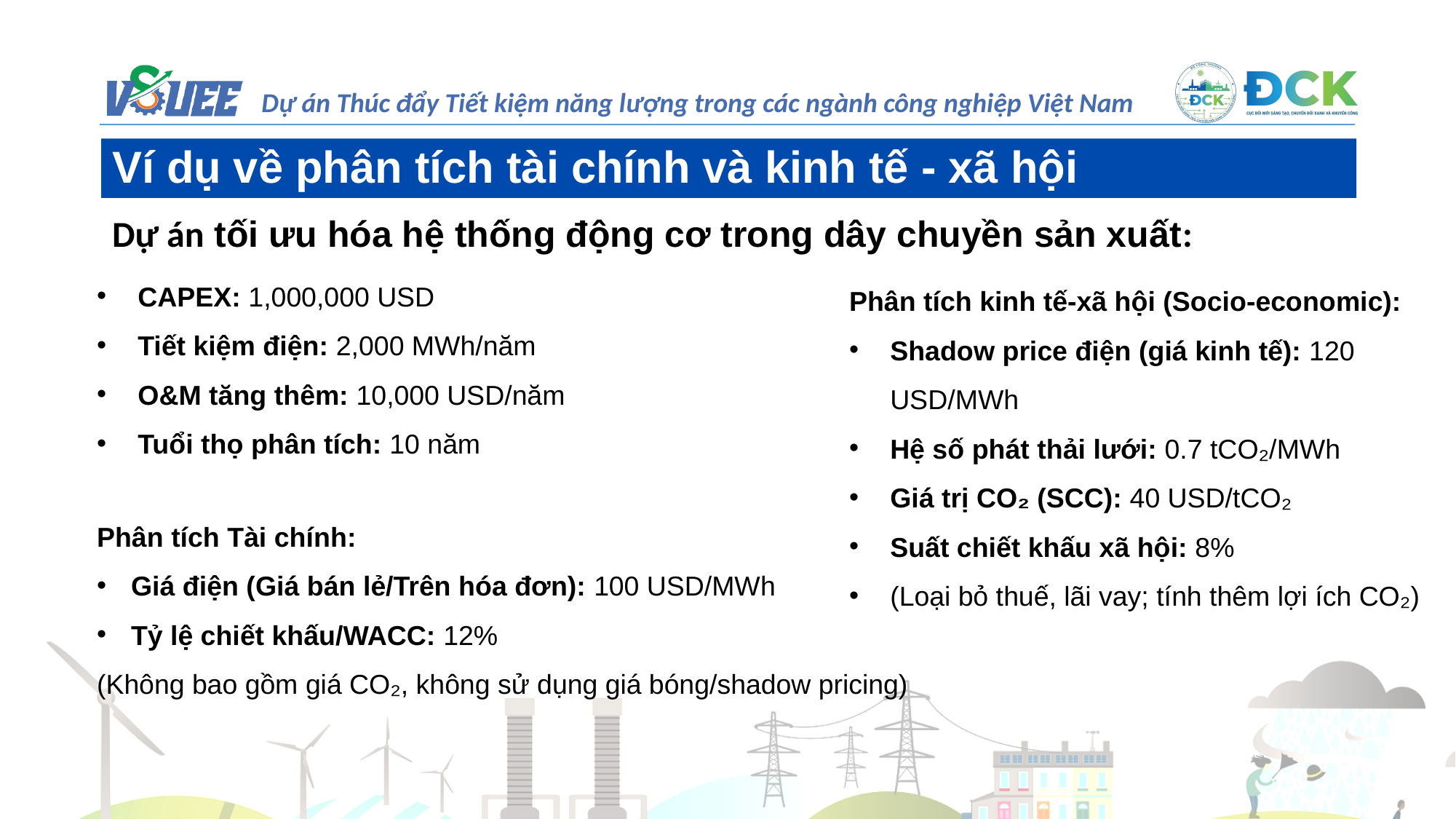

Ví dụ về phân tích tài chính và kinh tế - xã hội
Dự án tối ưu hóa hệ thống động cơ trong dây chuyền sản xuất:
CAPEX: 1,000,000 USD
Tiết kiệm điện: 2,000 MWh/năm
O&M tăng thêm: 10,000 USD/năm
Tuổi thọ phân tích: 10 năm

Phân tích Tài chính:
Giá điện (Giá bán lẻ/Trên hóa đơn): 100 USD/MWh
Tỷ lệ chiết khấu/WACC: 12%
(Không bao gồm giá CO₂, không sử dụng giá bóng/shadow pricing)
Phân tích kinh tế-xã hội (Socio-economic):
Shadow price điện (giá kinh tế): 120 USD/MWh
Hệ số phát thải lưới: 0.7 tCO₂/MWh
Giá trị CO₂ (SCC): 40 USD/tCO₂
Suất chiết khấu xã hội: 8%
(Loại bỏ thuế, lãi vay; tính thêm lợi ích CO₂)